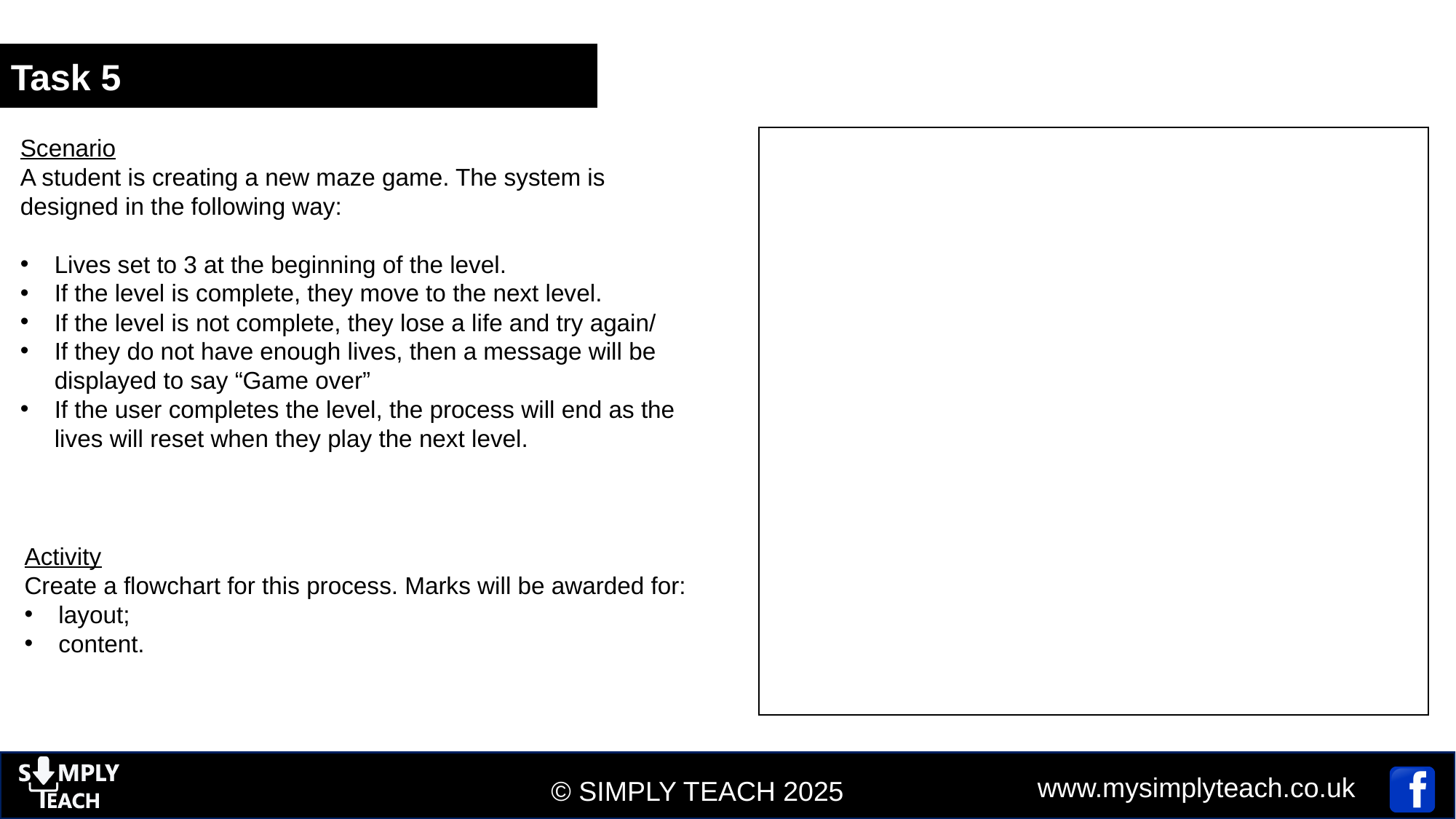

Task 5
Scenario
A student is creating a new maze game. The system is designed in the following way:

Lives set to 3 at the beginning of the level.
If the level is complete, they move to the next level.
If the level is not complete, they lose a life and try again/
If they do not have enough lives, then a message will be displayed to say “Game over”
If the user completes the level, the process will end as the lives will reset when they play the next level.
|  |
| --- |
Activity
Create a flowchart for this process. Marks will be awarded for:
layout;
content.